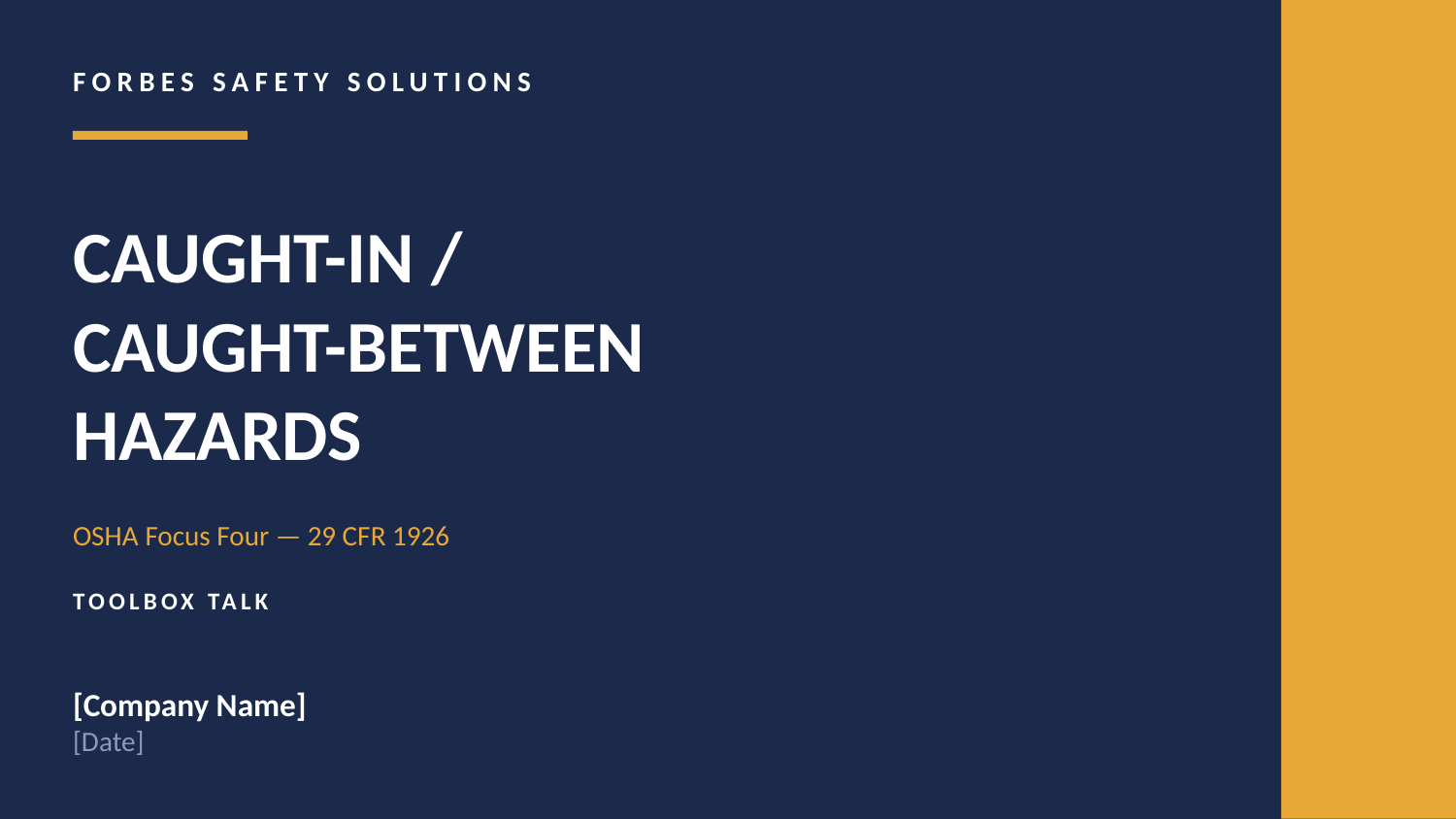

FORBES SAFETY SOLUTIONS

CAUGHT-IN /
CAUGHT-BETWEEN
HAZARDS
OSHA Focus Four — 29 CFR 1926
TOOLBOX TALK
[Company Name]
[Date]